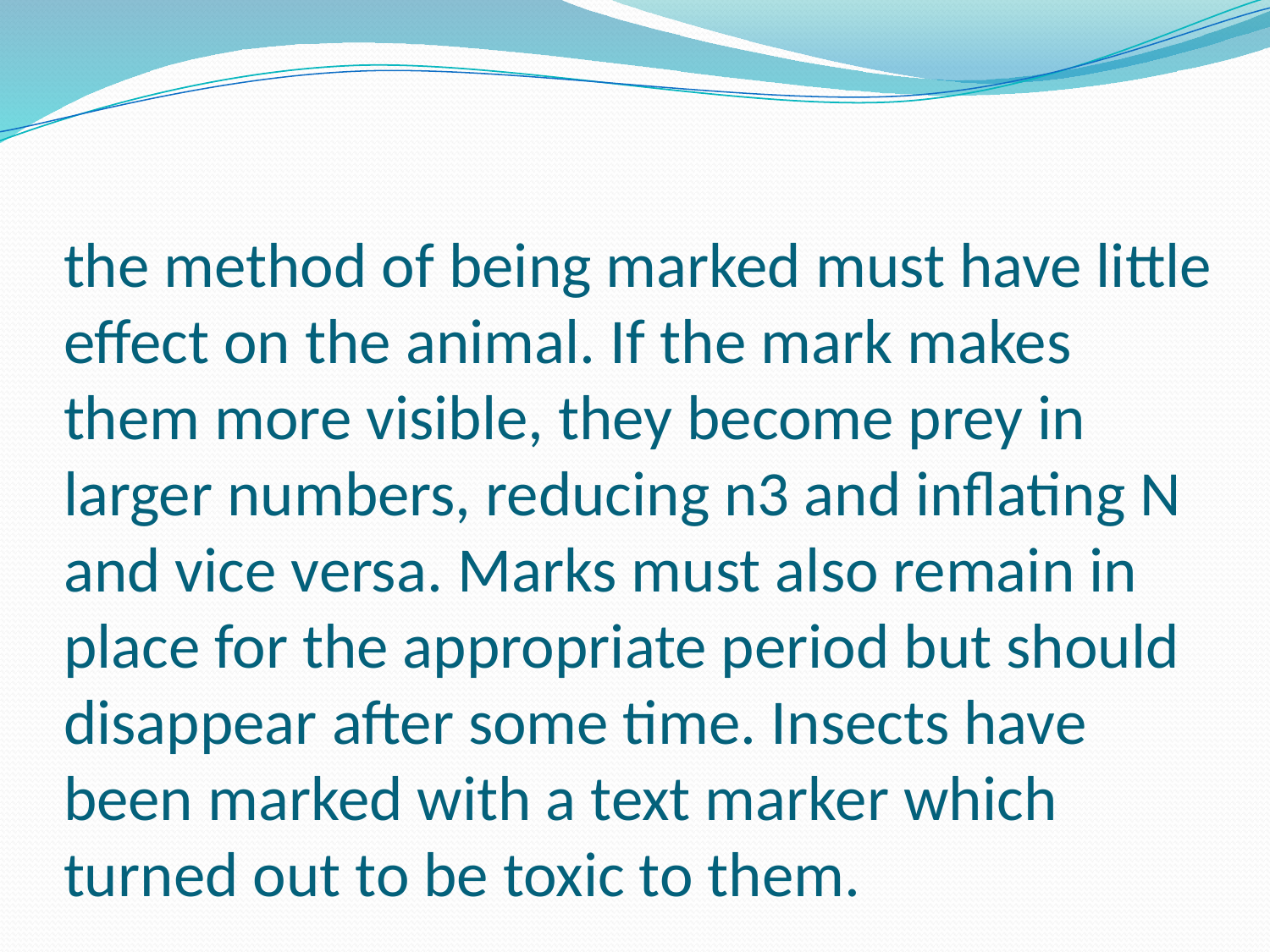

# the method of being marked must have little effect on the animal. If the mark makes them more visible, they become prey in larger numbers, reducing n3 and inflating N and vice versa. Marks must also remain in place for the appropriate period but should disappear after some time. Insects have been marked with a text marker which turned out to be toxic to them.